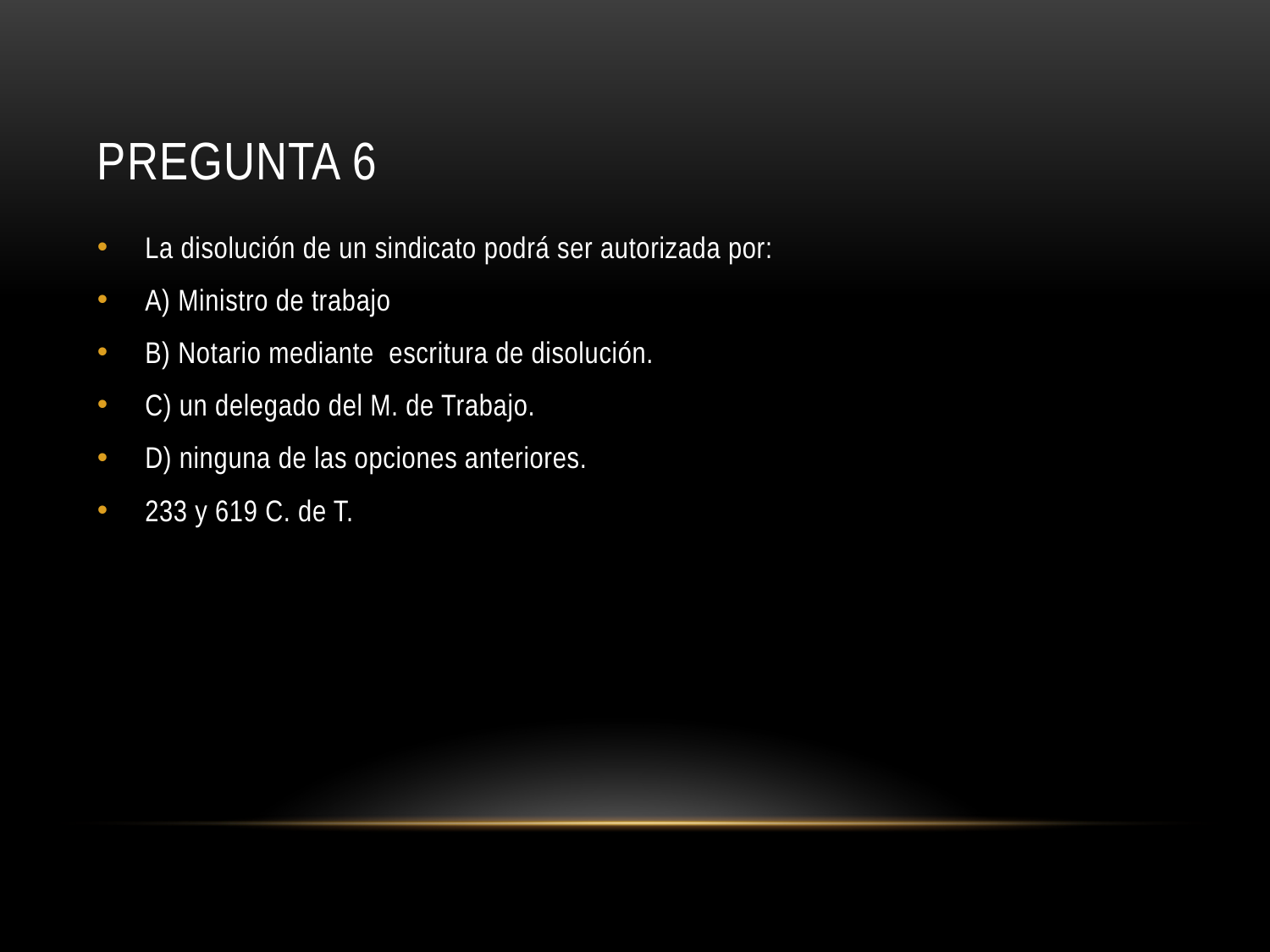

# Pregunta 6
La disolución de un sindicato podrá ser autorizada por:
A) Ministro de trabajo
B) Notario mediante  escritura de disolución.
C) un delegado del M. de Trabajo.
D) ninguna de las opciones anteriores.
233 y 619 C. de T.